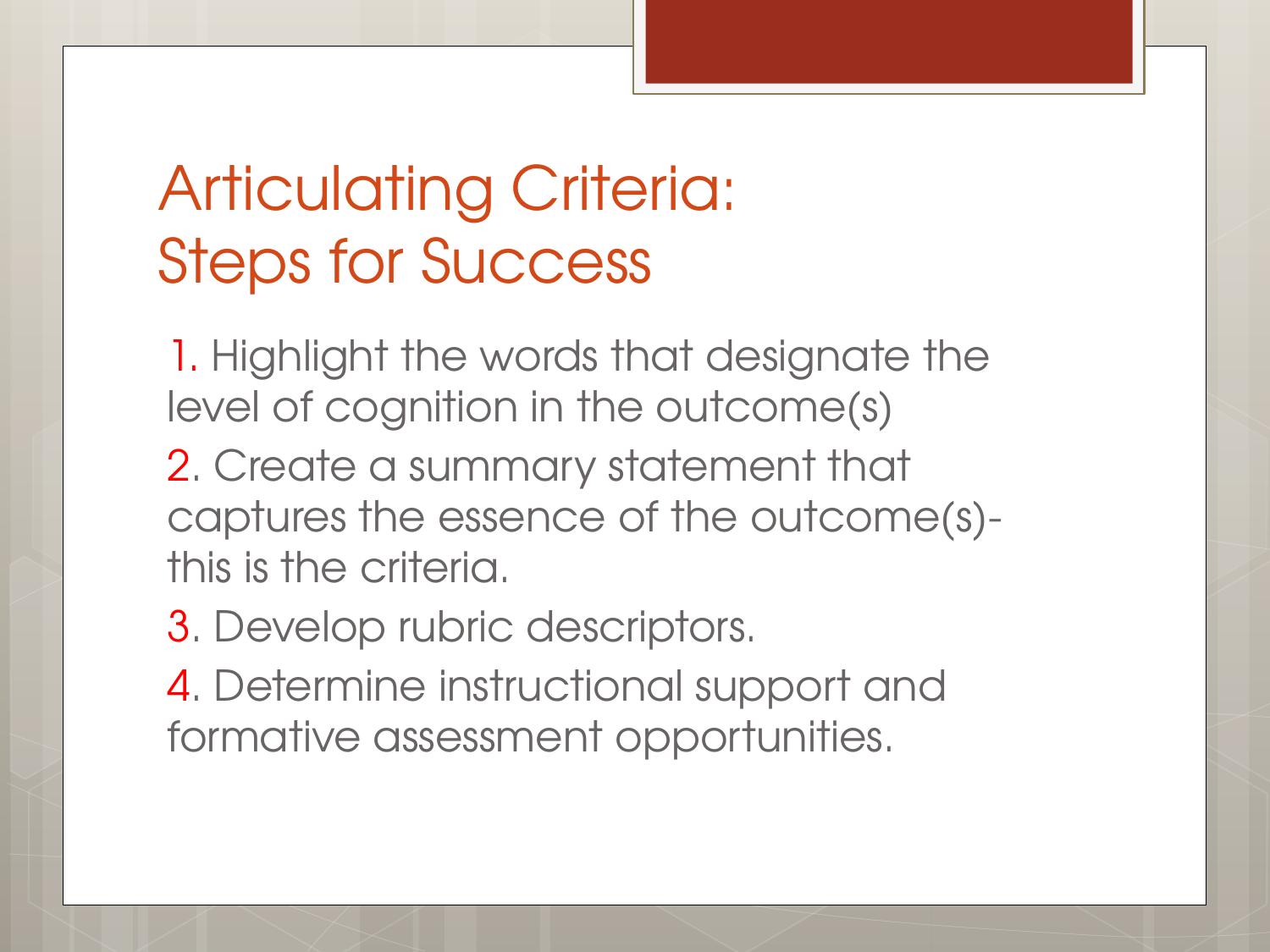

# Articulating Criteria: Steps for Success
1. Highlight the words that designate the level of cognition in the outcome(s)
2. Create a summary statement that captures the essence of the outcome(s)- this is the criteria.
3. Develop rubric descriptors.
4. Determine instructional support and formative assessment opportunities.